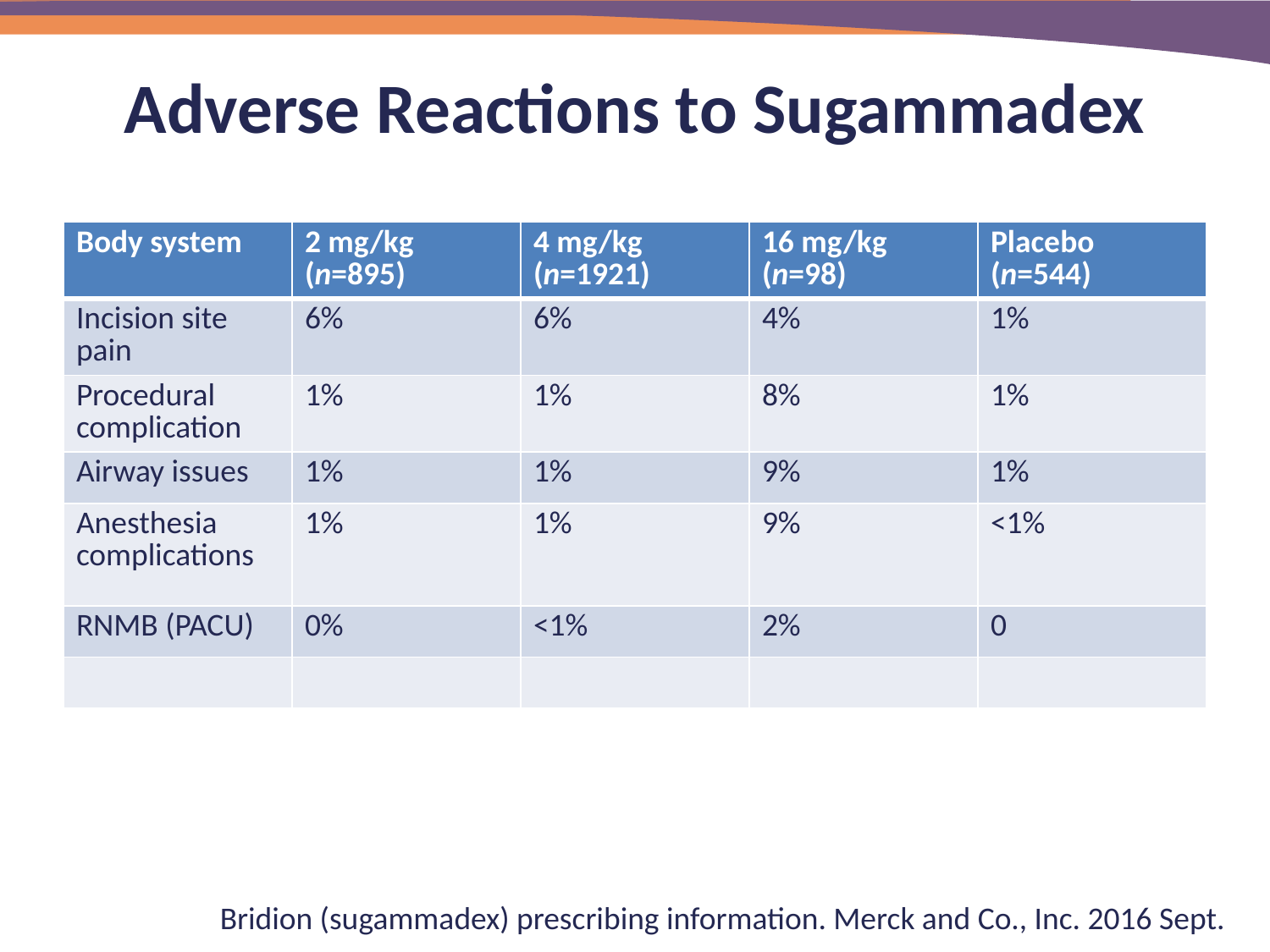

# Adverse Reactions to Sugammadex
| Body system | 2 mg/kg (n=895) | 4 mg/kg (n=1921) | 16 mg/kg (n=98) | Placebo (n=544) |
| --- | --- | --- | --- | --- |
| Incision site pain | 6% | 6% | 4% | 1% |
| Procedural complication | 1% | 1% | 8% | 1% |
| Airway issues | 1% | 1% | 9% | 1% |
| Anesthesia complications | 1% | 1% | 9% | <1% |
| RNMB (PACU) | 0% | <1% | 2% | 0 |
|  |  |  |  |  |
Bridion (sugammadex) prescribing information. Merck and Co., Inc. 2016 Sept.